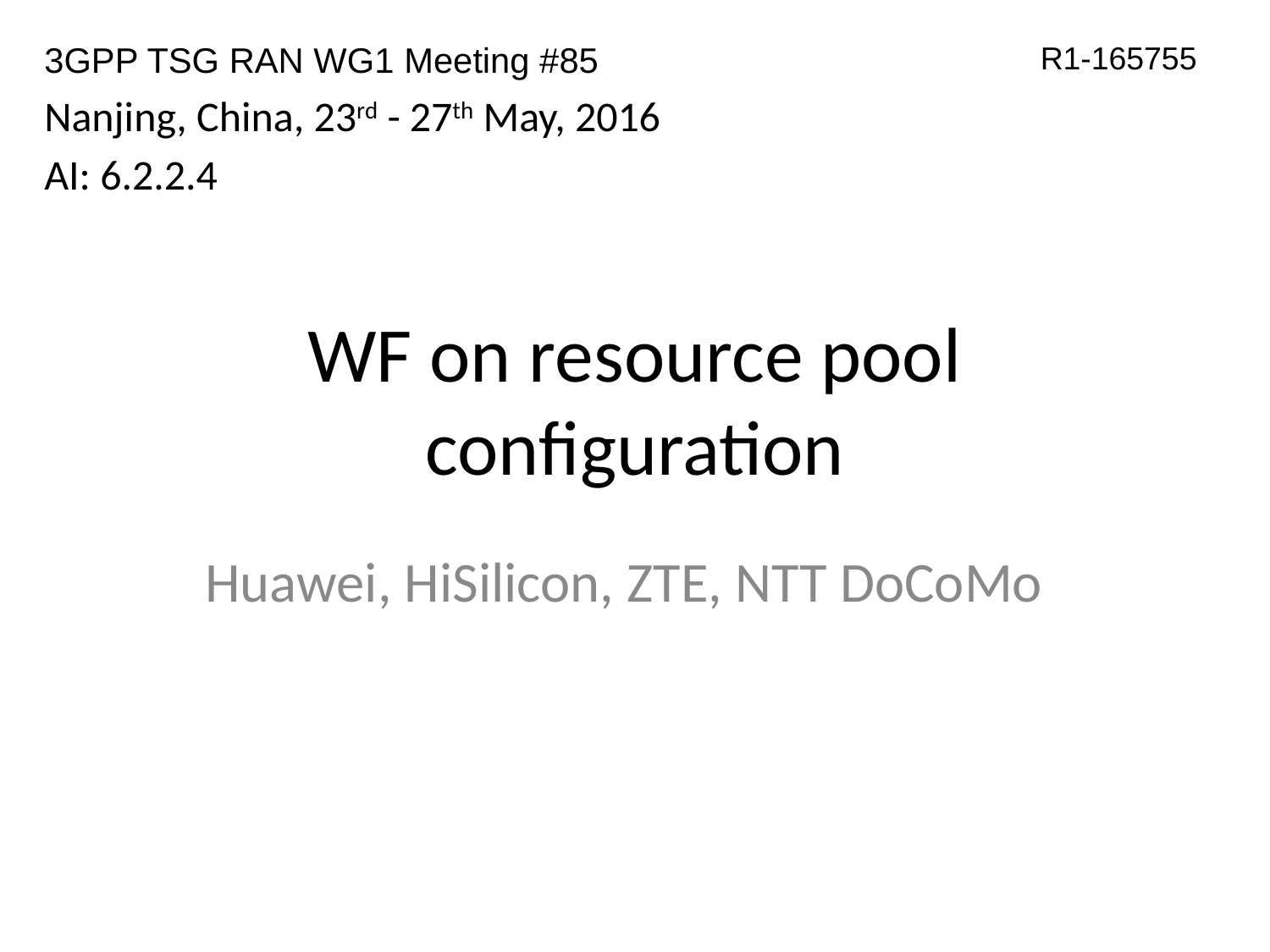

3GPP TSG RAN WG1 Meeting #85
Nanjing, China, 23rd - 27th May, 2016
AI: 6.2.2.4

R1-165755
# WF on resource pool configuration
Huawei, HiSilicon, ZTE, NTT DoCoMo